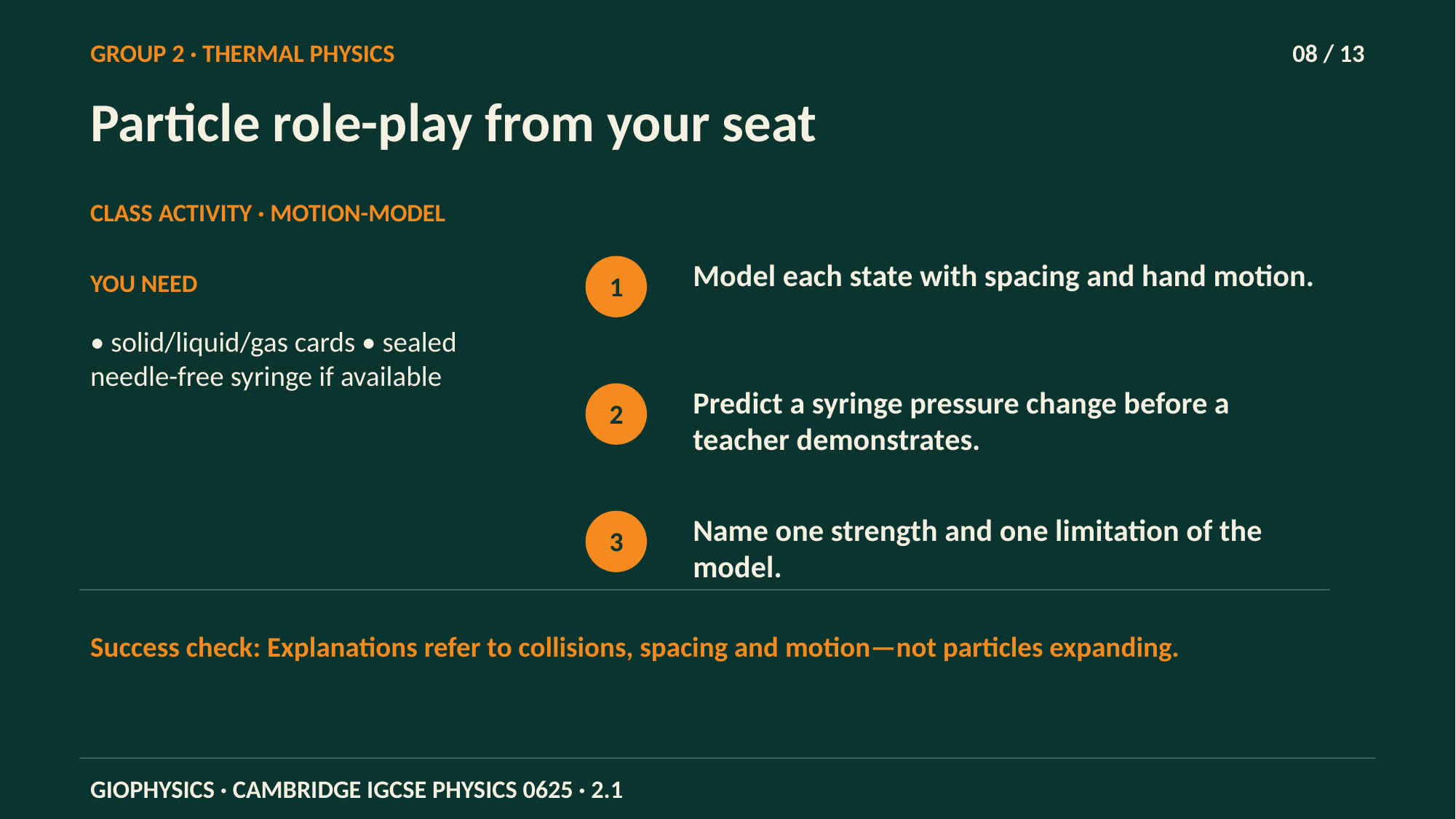

GROUP 2 · THERMAL PHYSICS
08 / 13
Particle role-play from your seat
CLASS ACTIVITY · MOTION-MODEL
Model each state with spacing and hand motion.

YOU NEED
1
• solid/liquid/gas cards • sealed needle-free syringe if available
Predict a syringe pressure change before a teacher demonstrates.

2
Name one strength and one limitation of the model.

3

Success check: Explanations refer to collisions, spacing and motion—not particles expanding.

GIOPHYSICS · CAMBRIDGE IGCSE PHYSICS 0625 · 2.1